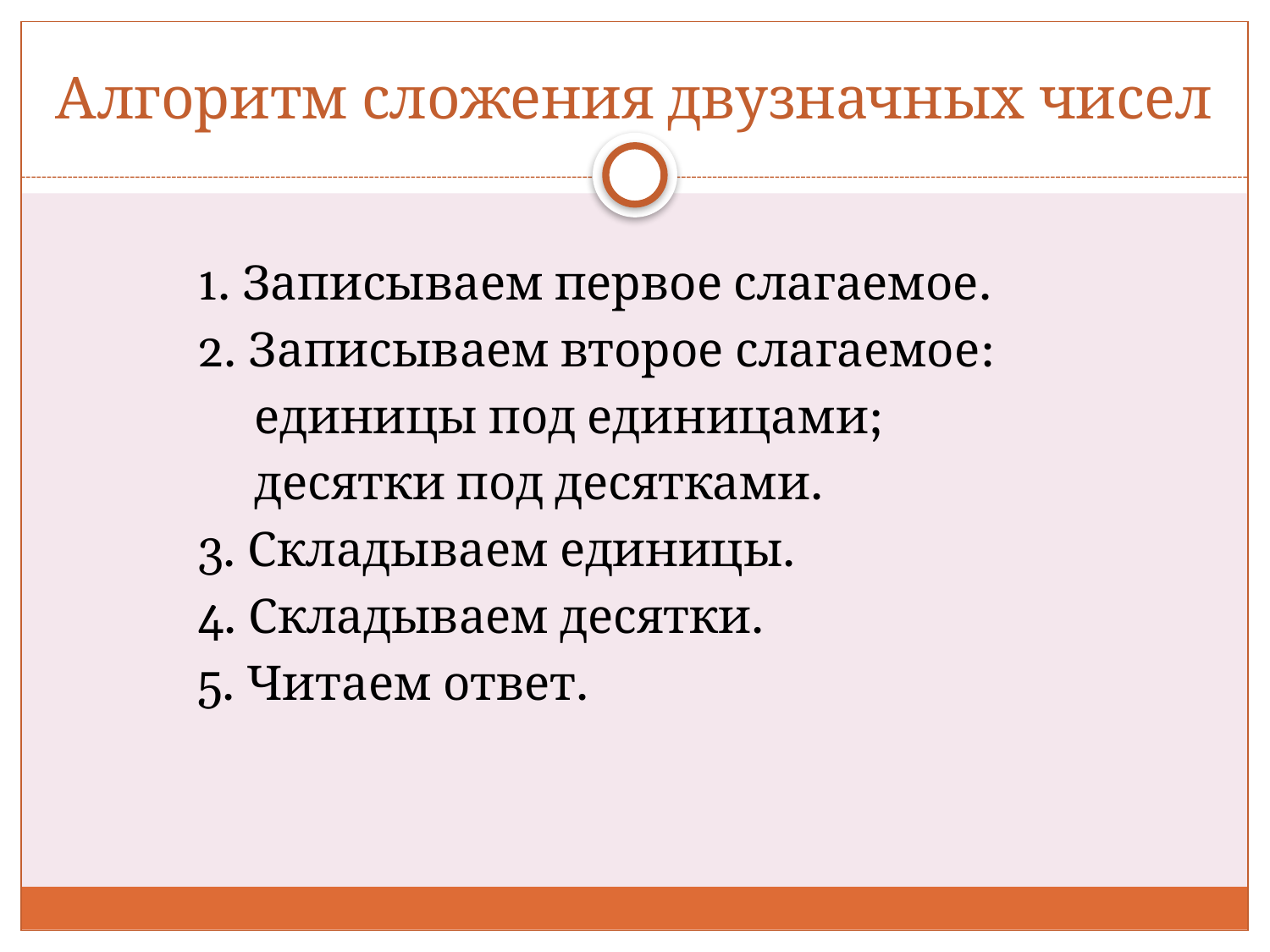

# Алгоритм сложения двузначных чисел
1. Записываем первое слагаемое.
2. Записываем второе слагаемое:
     единицы под единицами;
     десятки под десятками.
3. Складываем единицы.
4. Складываем десятки.
5. Читаем ответ.